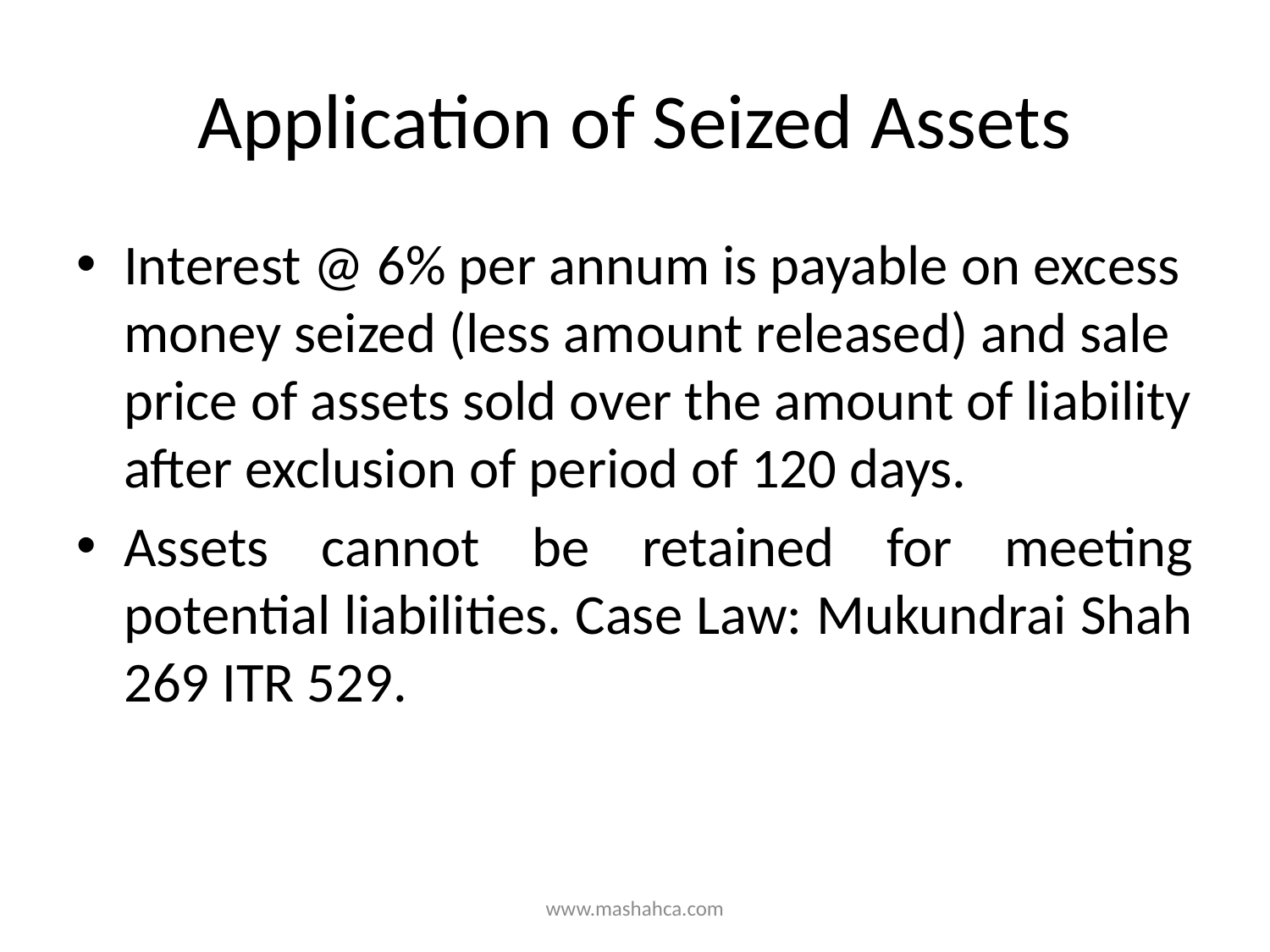

# Application of Seized Assets
Interest @ 6% per annum is payable on excess money seized (less amount released) and sale price of assets sold over the amount of liability after exclusion of period of 120 days.
Assets cannot be retained for meeting potential liabilities. Case Law: Mukundrai Shah 269 ITR 529.
www.mashahca.com